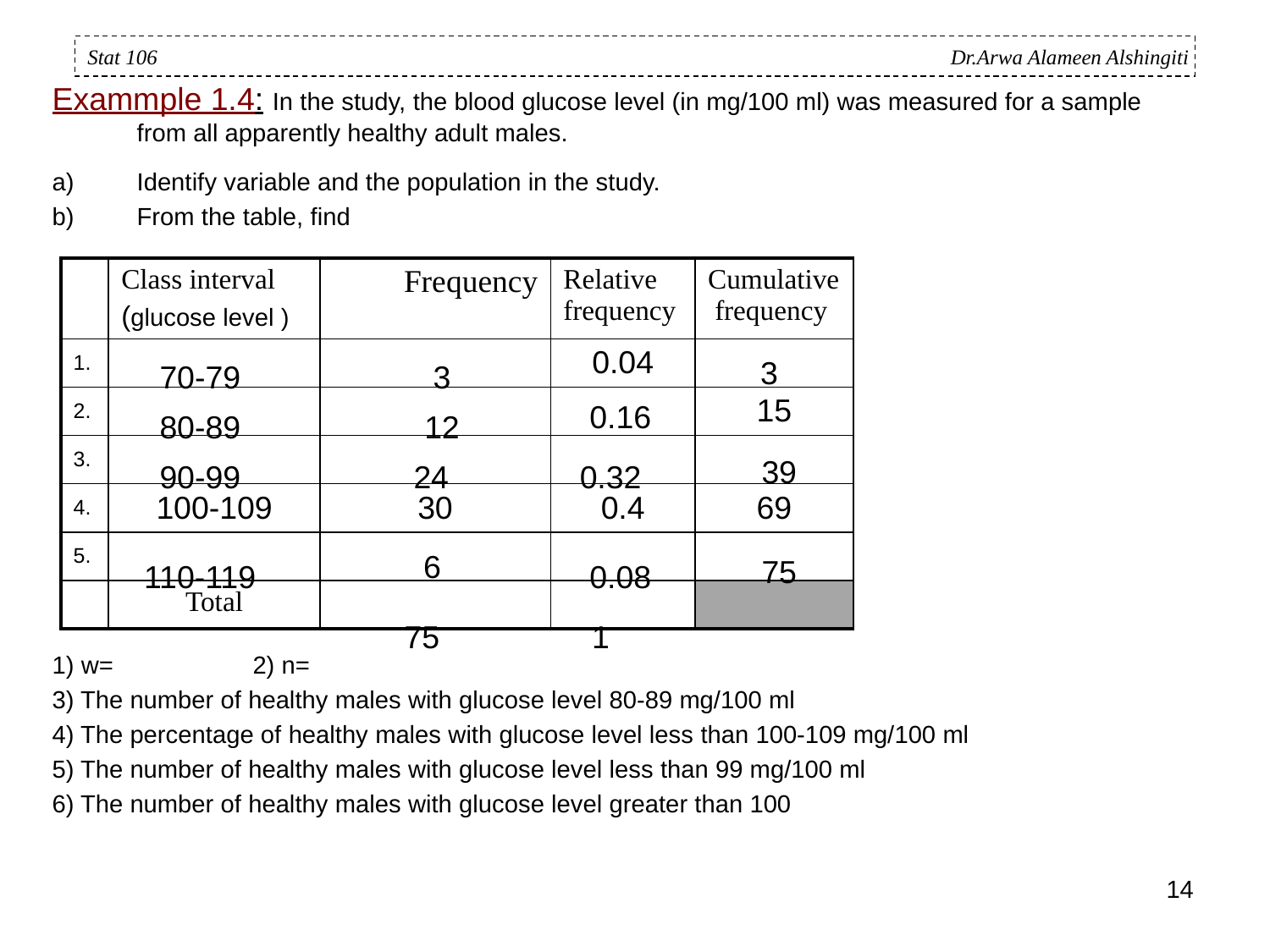

Stat 106                                                                                                                                                      Dr.Arwa Alameen Alshingiti
Exammple 1.4: In the study, the blood glucose level (in mg/100 ml) was measured for a sample from all apparently healthy adult males.
Identify variable and the population in the study.
From the table, find

1) w=                    2) n=
3) The number of healthy males with glucose level 80-89 mg/100 ml
4) The percentage of healthy males with glucose level less than 100-109 mg/100 ml
5) The number of healthy males with glucose level less than 99 mg/100 ml
6) The number of healthy males with glucose level greater than 100

|  | Class interval (glucose level ) | Frequency | Relative frequency | Cumulative frequency |
| --- | --- | --- | --- | --- |
| 1. |  |  | 0.04 |  |
| 2. |  |  |  | 15 |
| 3. |  |  |  |  |
| 4. | 100-109 | 30 | 0.4 | 69 |
| 5. |  |  |  |  |
|  | Total |  |  |  |

3
3
70-79
0.16
12
80-89
0.32
24
39
90-99
6
0.08
75
110-119
75

1
14